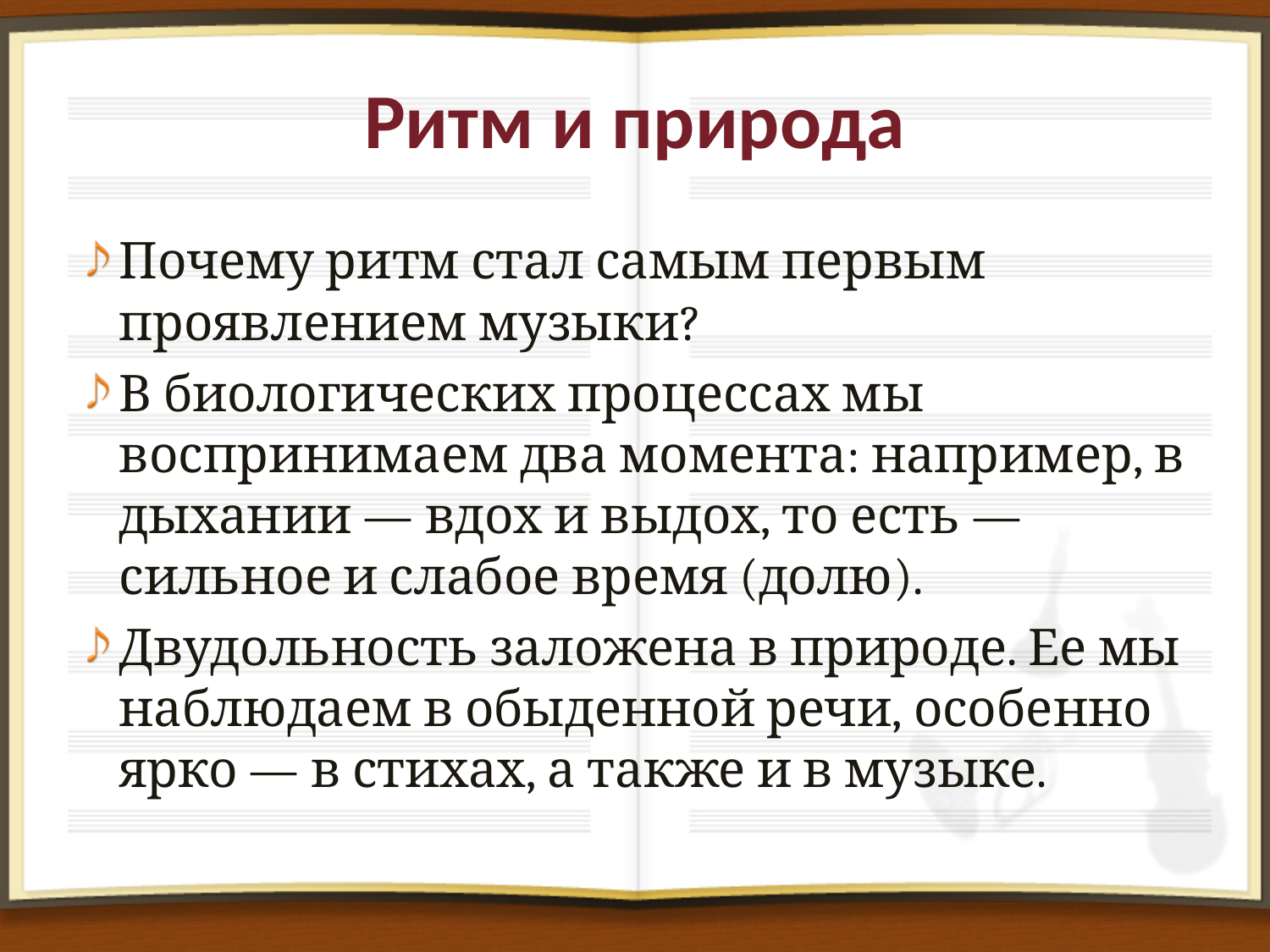

# Ритм и природа
Почему ритм стал самым первым проявлением музыки?
В биологических процессах мы воспринимаем два момента: например, в дыхании — вдох и выдох, то есть — сильное и слабое время (долю).
Двудольность заложена в природе. Ее мы наблюдаем в обыденной речи, особенно ярко — в стихах, а также и в музыке.